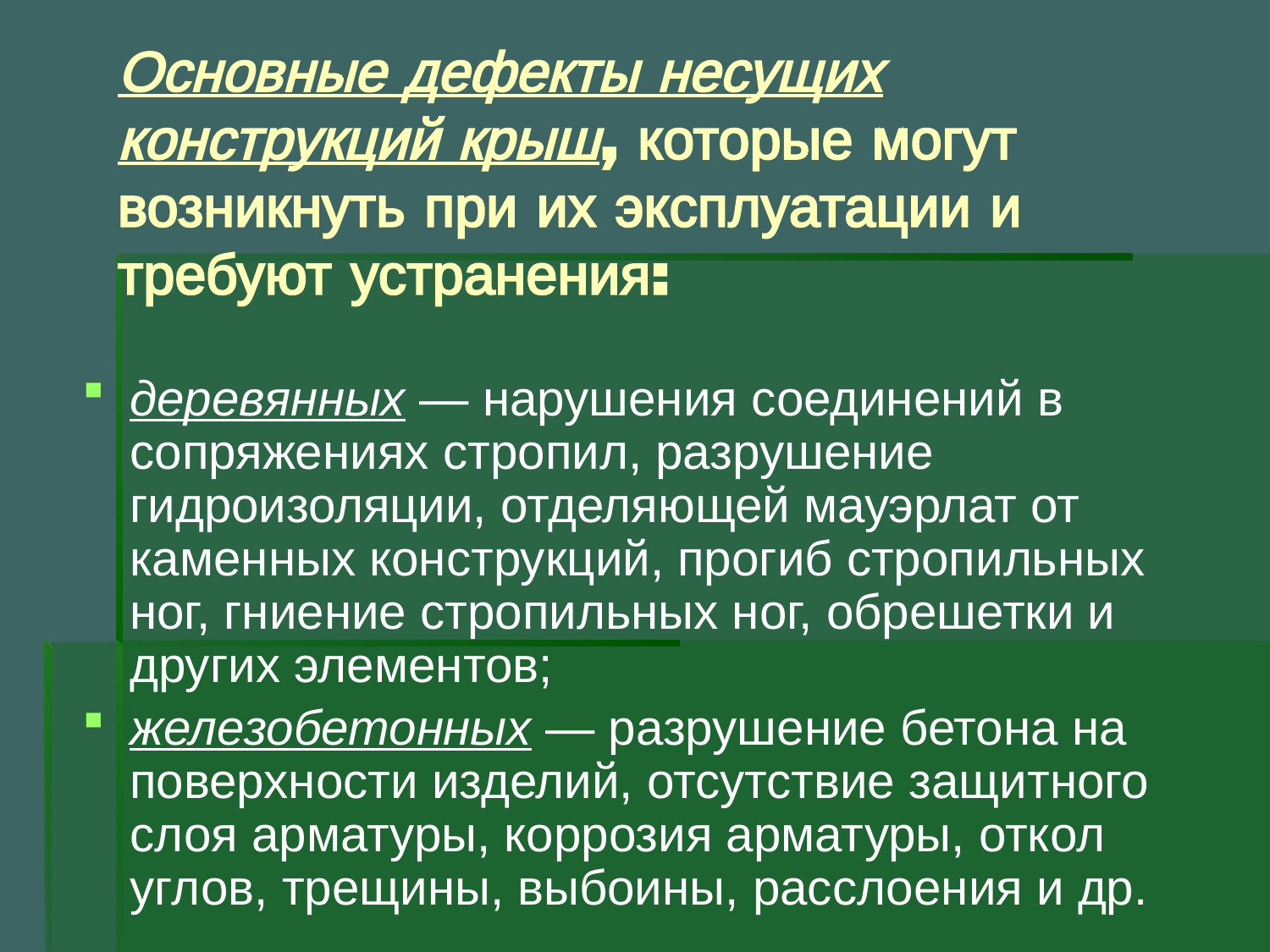

# Основные дефекты несущих конструкций крыш, которые могут возникнуть при их эксплуатации и требуют устранения:
деревянных — нарушения соединений в сопряжениях стропил, разрушение гидроизоляции, отделяющей мауэрлат от каменных конструкций, прогиб стропильных ног, гниение стропильных ног, обрешетки и других элементов;
железобетонных — разрушение бетона на поверхности изделий, отсутствие защитного слоя арматуры, коррозия арматуры, откол углов, трещины, выбоины, расслоения и др.